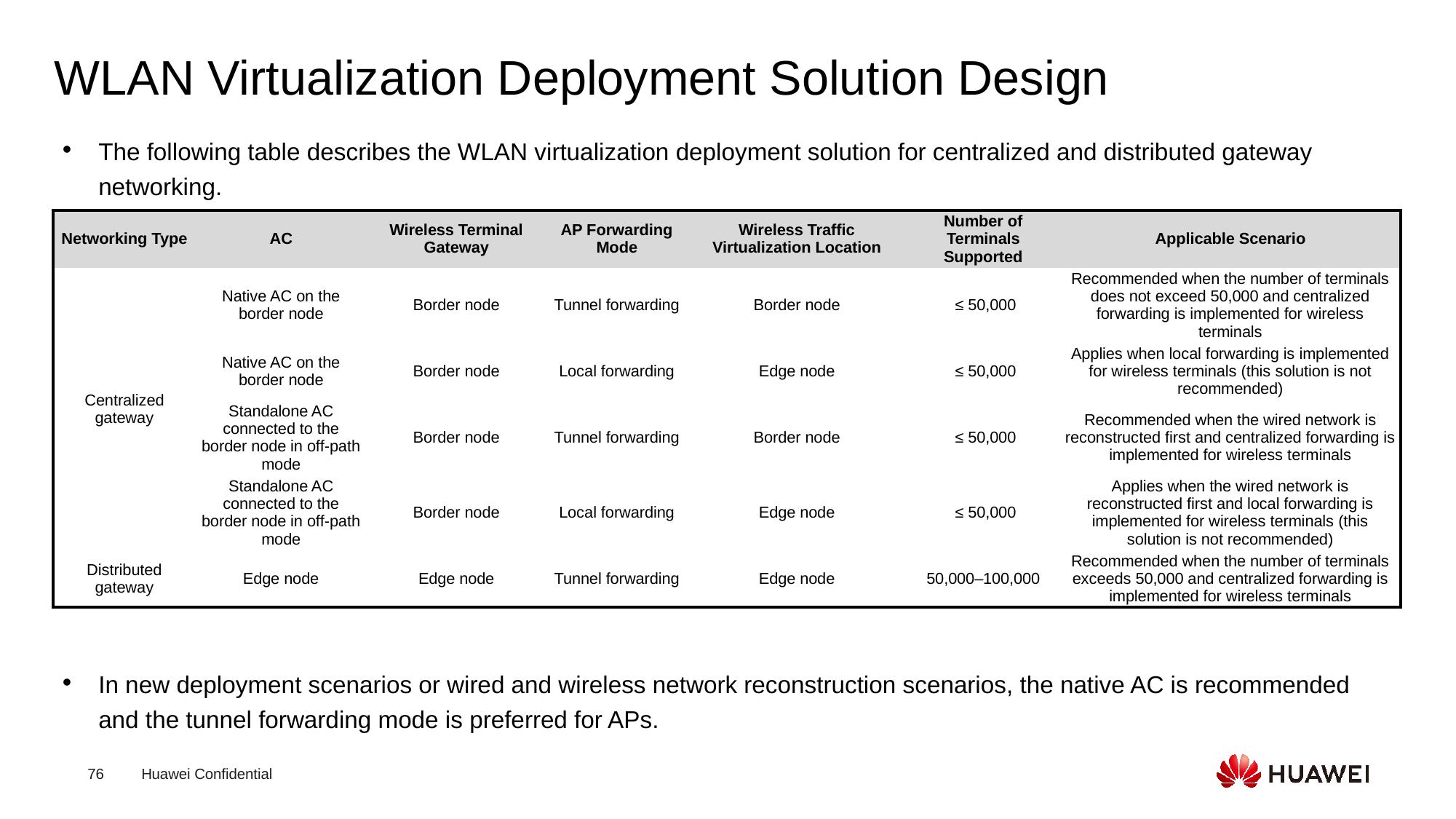

# WLAN Virtualization Deployment Solution Design
The following table describes the WLAN virtualization deployment solution for centralized and distributed gateway networking.

In new deployment scenarios or wired and wireless network reconstruction scenarios, the native AC is recommended and the tunnel forwarding mode is preferred for APs.

| Networking Type | AC | Wireless Terminal Gateway | AP Forwarding Mode | Wireless Traffic Virtualization Location | Number of Terminals Supported | Applicable Scenario |
| --- | --- | --- | --- | --- | --- | --- |
| Centralized gateway | Native AC on the border node | Border node | Tunnel forwarding | Border node | ≤ 50,000 | Recommended when the number of terminals does not exceed 50,000 and centralized forwarding is implemented for wireless terminals |
|  | Native AC on the border node | Border node | Local forwarding | Edge node | ≤ 50,000 | Applies when local forwarding is implemented for wireless terminals (this solution is not recommended) |
|  | Standalone AC connected to the border node in off-path mode | Border node | Tunnel forwarding | Border node | ≤ 50,000 | Recommended when the wired network is reconstructed first and centralized forwarding is implemented for wireless terminals |
|  | Standalone AC connected to the border node in off-path mode | Border node | Local forwarding | Edge node | ≤ 50,000 | Applies when the wired network is reconstructed first and local forwarding is implemented for wireless terminals (this solution is not recommended) |
| Distributed gateway | Edge node | Edge node | Tunnel forwarding | Edge node | 50,000–100,000 | Recommended when the number of terminals exceeds 50,000 and centralized forwarding is implemented for wireless terminals |